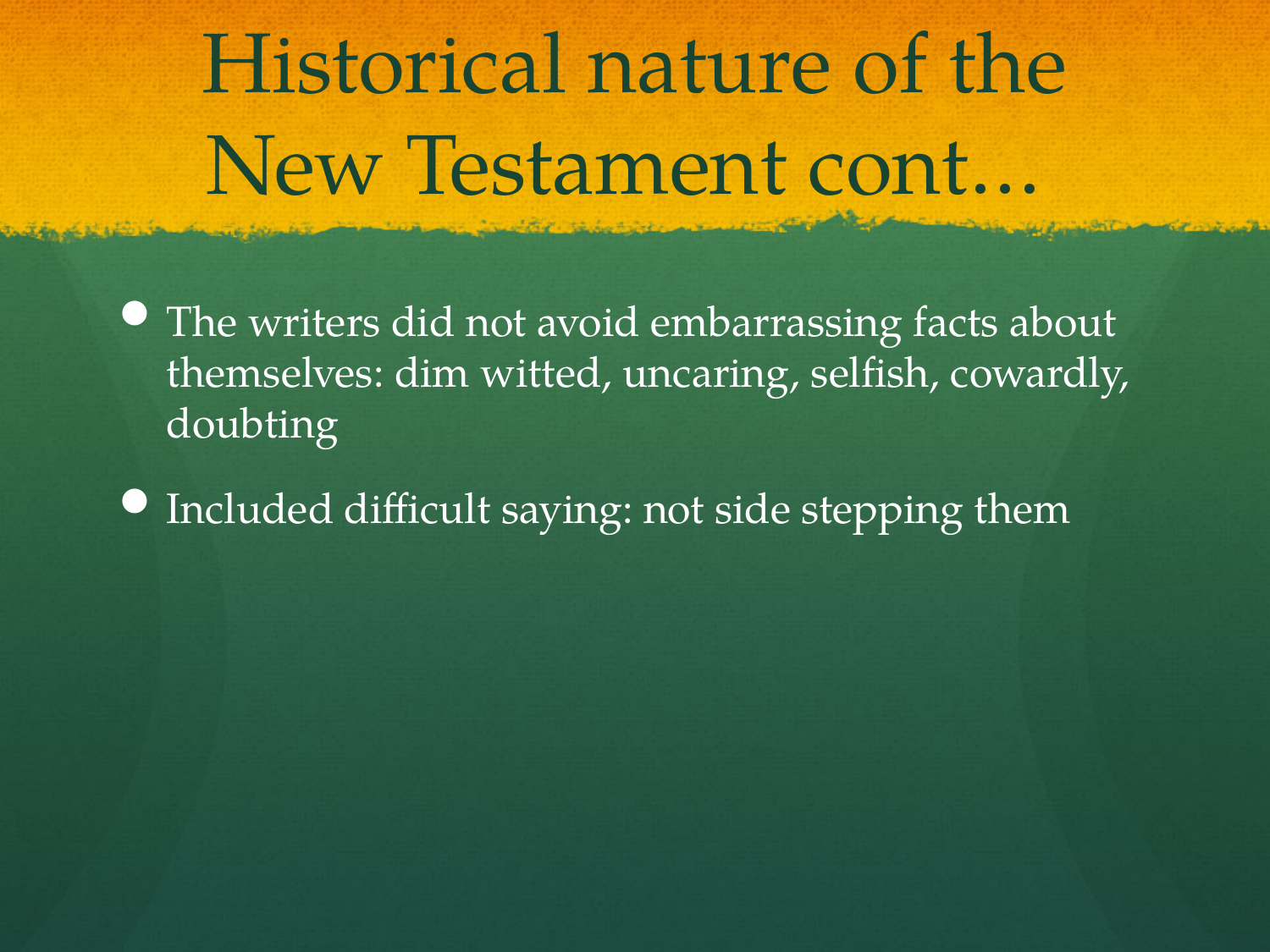

# Historical nature of the New Testament cont…
The writers did not avoid embarrassing facts about themselves: dim witted, uncaring, selfish, cowardly, doubting
Included difficult saying: not side stepping them